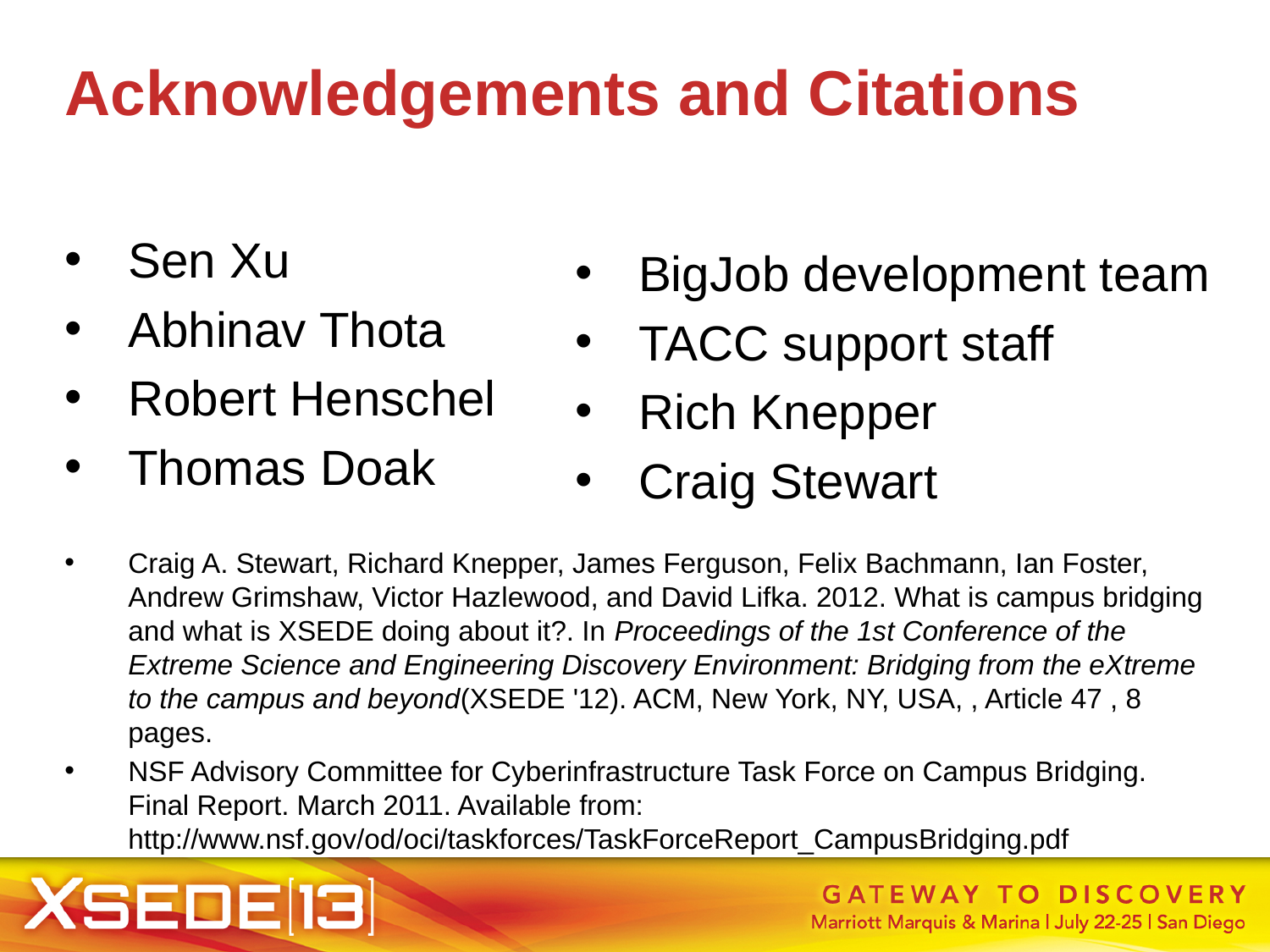

Acknowledgements and Citations
Sen Xu
Abhinav Thota
Robert Henschel
Thomas Doak

BigJob development team
TACC support staff
Rich Knepper
Craig Stewart
Craig A. Stewart, Richard Knepper, James Ferguson, Felix Bachmann, Ian Foster, Andrew Grimshaw, Victor Hazlewood, and David Lifka. 2012. What is campus bridging and what is XSEDE doing about it?. In Proceedings of the 1st Conference of the Extreme Science and Engineering Discovery Environment: Bridging from the eXtreme to the campus and beyond(XSEDE '12). ACM, New York, NY, USA, , Article 47 , 8 pages.
NSF Advisory Committee for Cyberinfrastructure Task Force on Campus Bridging. Final Report. March 2011. Available from: http://www.nsf.gov/od/oci/taskforces/TaskForceReport_CampusBridging.pdf